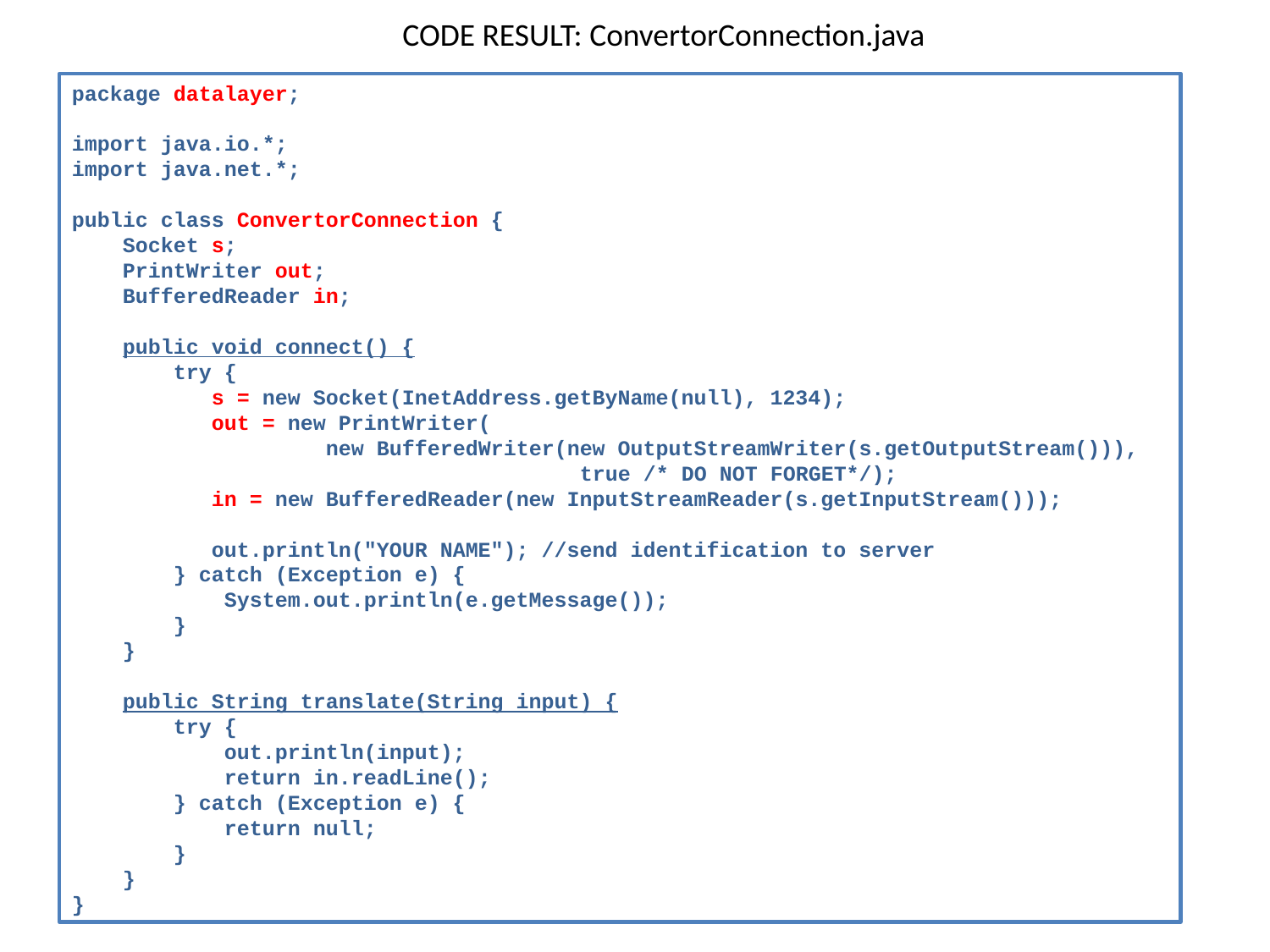

CODE RESULT: ConvertorConnection.java
package datalayer;

import java.io.*;
import java.net.*;

public class ConvertorConnection {
    Socket s;
    PrintWriter out;
    BufferedReader in;

    public void connect() {
        try {
           s = new Socket(InetAddress.getByName(null), 1234);
           out = new PrintWriter(
		new BufferedWriter(new OutputStreamWriter(s.getOutputStream())),
            			true /* DO NOT FORGET*/);
           in = new BufferedReader(new InputStreamReader(s.getInputStream()));

           out.println("YOUR NAME"); //send identification to server
        } catch (Exception e) {
            System.out.println(e.getMessage());
        }
    }

    public String translate(String input) {
        try {
            out.println(input);
            return in.readLine();
        } catch (Exception e) {
            return null;
        }
    }
}